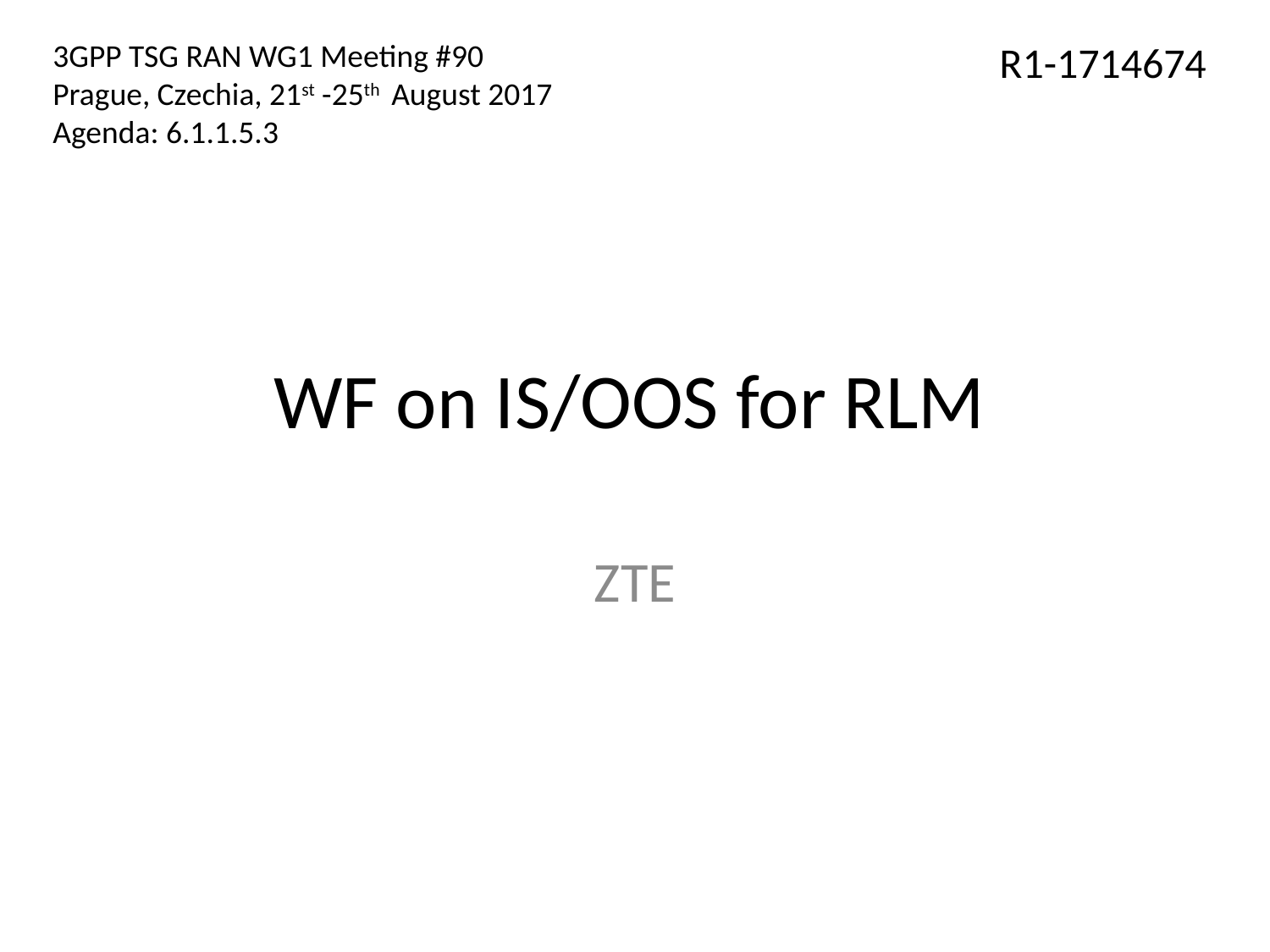

3GPP TSG RAN WG1 Meeting #90
Prague, Czechia, 21st -25th  August 2017
Agenda: 6.1.1.5.3
R1-1714674
# WF on IS/OOS for RLM
ZTE